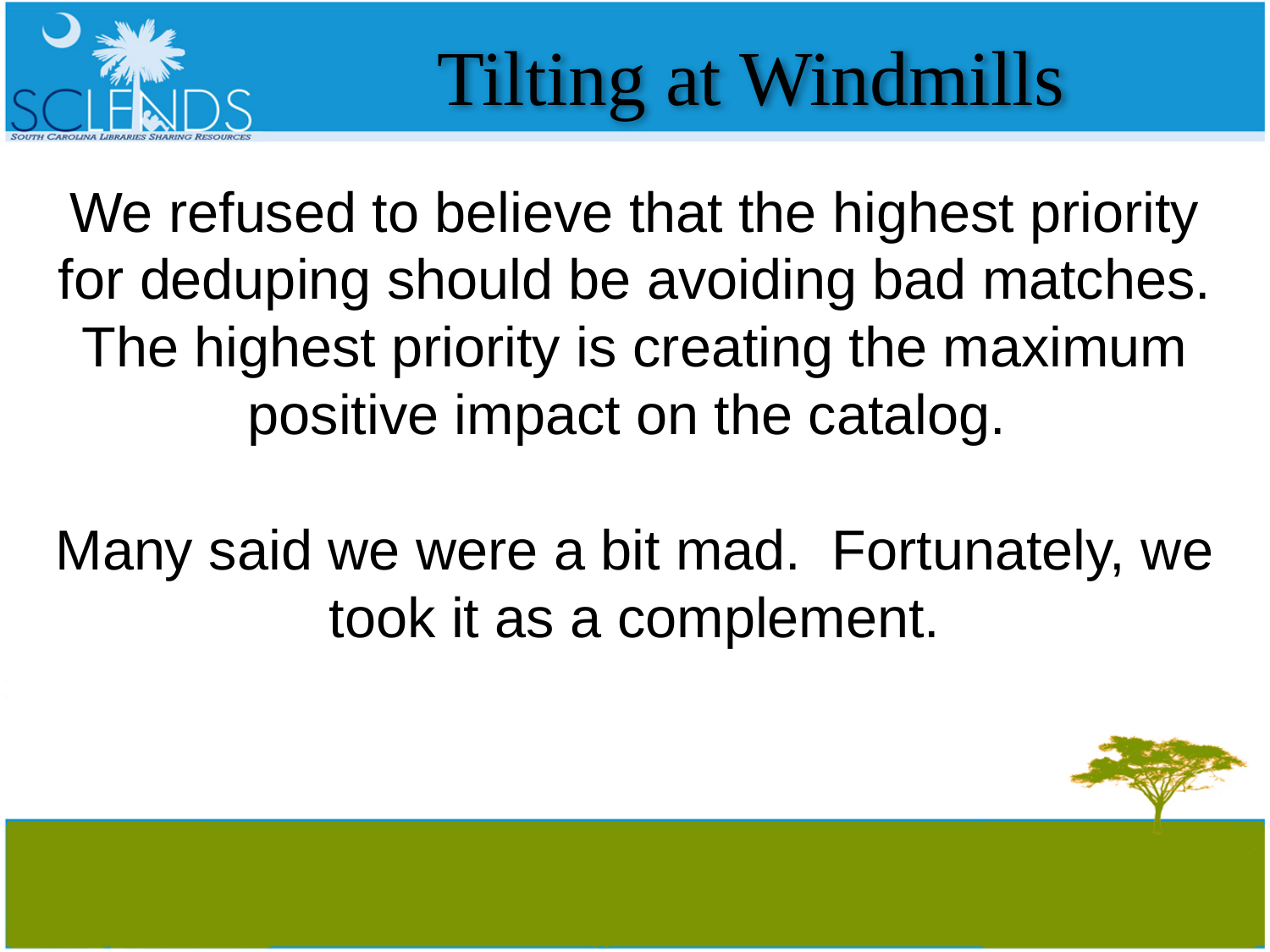

# Tilting at Windmills
We refused to believe that the highest priority for deduping should be avoiding bad matches.
The highest priority is creating the maximum positive impact on the catalog.

Many said we were a bit mad.  Fortunately, we took it as a complement.